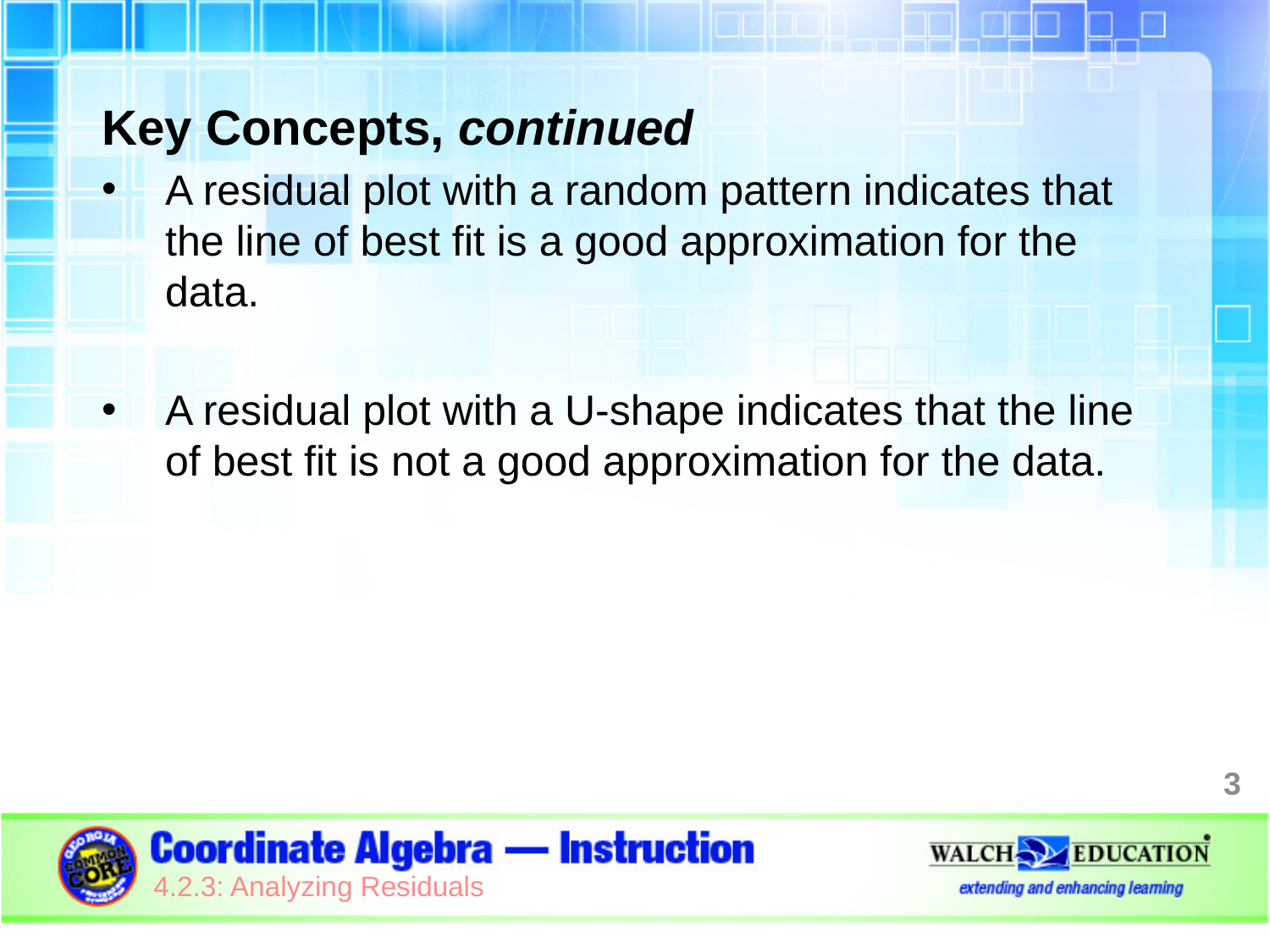

Key Concepts, continued
A residual plot with a random pattern indicates that the line of best fit is a good approximation for the data.

A residual plot with a U-shape indicates that the line of best fit is not a good approximation for the data.

3
4.2.3: Analyzing Residuals